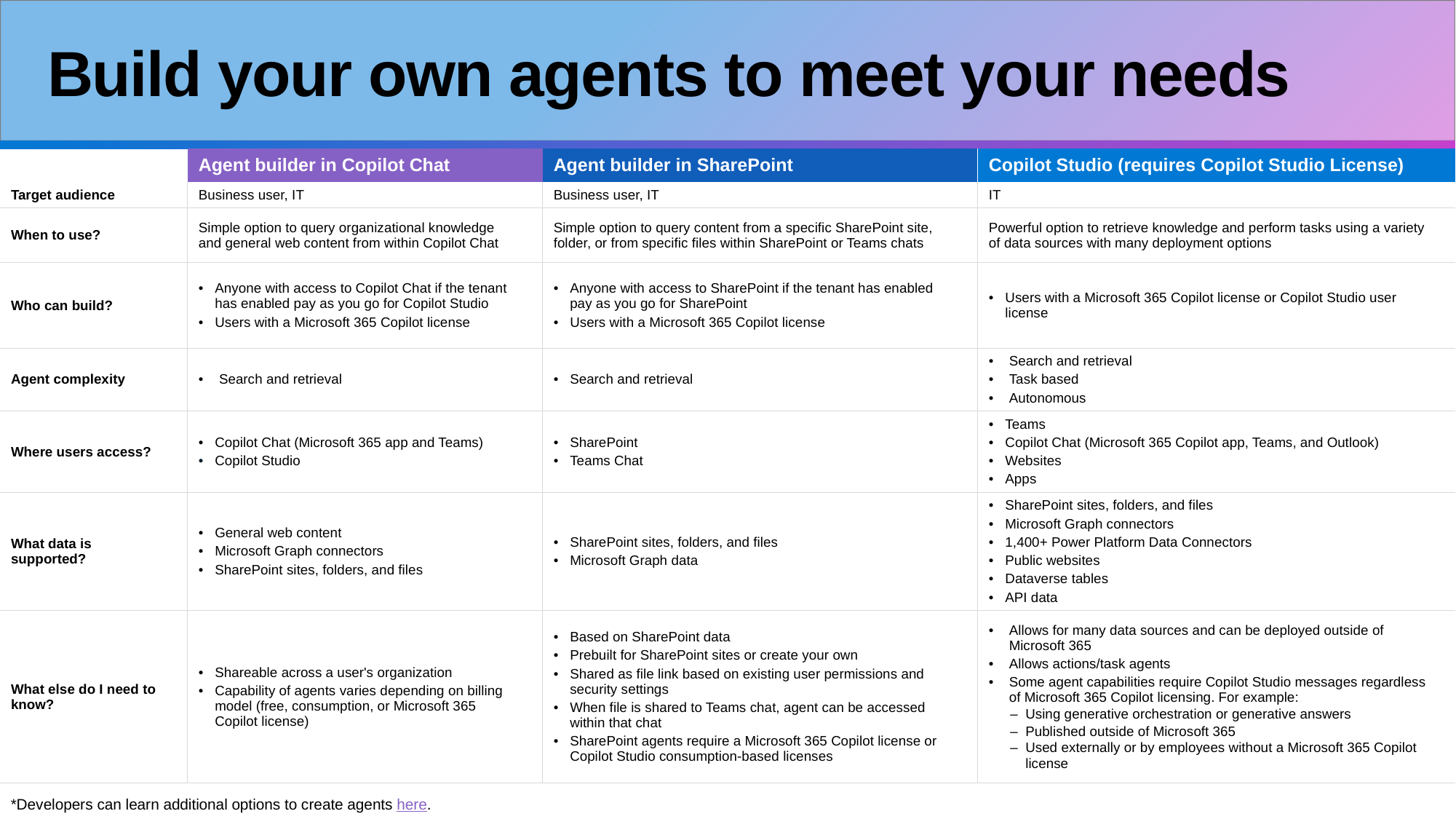

# Build your own agents to meet your needs

|  | Agent builder in Copilot Chat | Agent builder in SharePoint | Copilot Studio (requires Copilot Studio License) |
| --- | --- | --- | --- |
| Target audience | Business user, IT | Business user, IT | IT |
| When to use? | Simple option to query organizational knowledge and general web content from within Copilot Chat | Simple option to query content from a specific SharePoint site, folder, or from specific files within SharePoint or Teams chats | Powerful option to retrieve knowledge and perform tasks using a variety of data sources with many deployment options |
| Who can build? | Anyone with access to Copilot Chat if the tenant has enabled pay as you go for Copilot Studio Users with a Microsoft 365 Copilot license | Anyone with access to SharePoint if the tenant has enabled pay as you go for SharePoint Users with a Microsoft 365 Copilot license | Users with a Microsoft 365 Copilot license or Copilot Studio user license |
| Agent complexity | Search and retrieval | Search and retrieval | Search and retrieval Task based Autonomous |
| Where users access? | Copilot Chat (Microsoft 365 app and Teams) Copilot Studio | SharePoint Teams Chat | Teams Copilot Chat (Microsoft 365 Copilot app, Teams, and Outlook) Websites Apps |
| What data is supported? | General web content Microsoft Graph connectors SharePoint sites, folders, and files | SharePoint sites, folders, and files Microsoft Graph data | SharePoint sites, folders, and files Microsoft Graph connectors 1,400+ Power Platform Data Connectors Public websites Dataverse tables API data |
| What else do I need to know? | Shareable across a user's organization Capability of agents varies depending on billing model (free, consumption, or Microsoft 365 Copilot license) | Based on SharePoint data Prebuilt for SharePoint sites or create your own Shared as file link based on existing user permissions and security settings When file is shared to Teams chat, agent can be accessed within that chat SharePoint agents require a Microsoft 365 Copilot license or Copilot Studio consumption-based licenses | Allows for many data sources and can be deployed outside of Microsoft 365 Allows actions/task agents Some agent capabilities require Copilot Studio messages regardless of Microsoft 365 Copilot licensing. For example: Using generative orchestration or generative answers Published outside of Microsoft 365 Used externally or by employees without a Microsoft 365 Copilot license |
*Developers can learn additional options to create agents here.